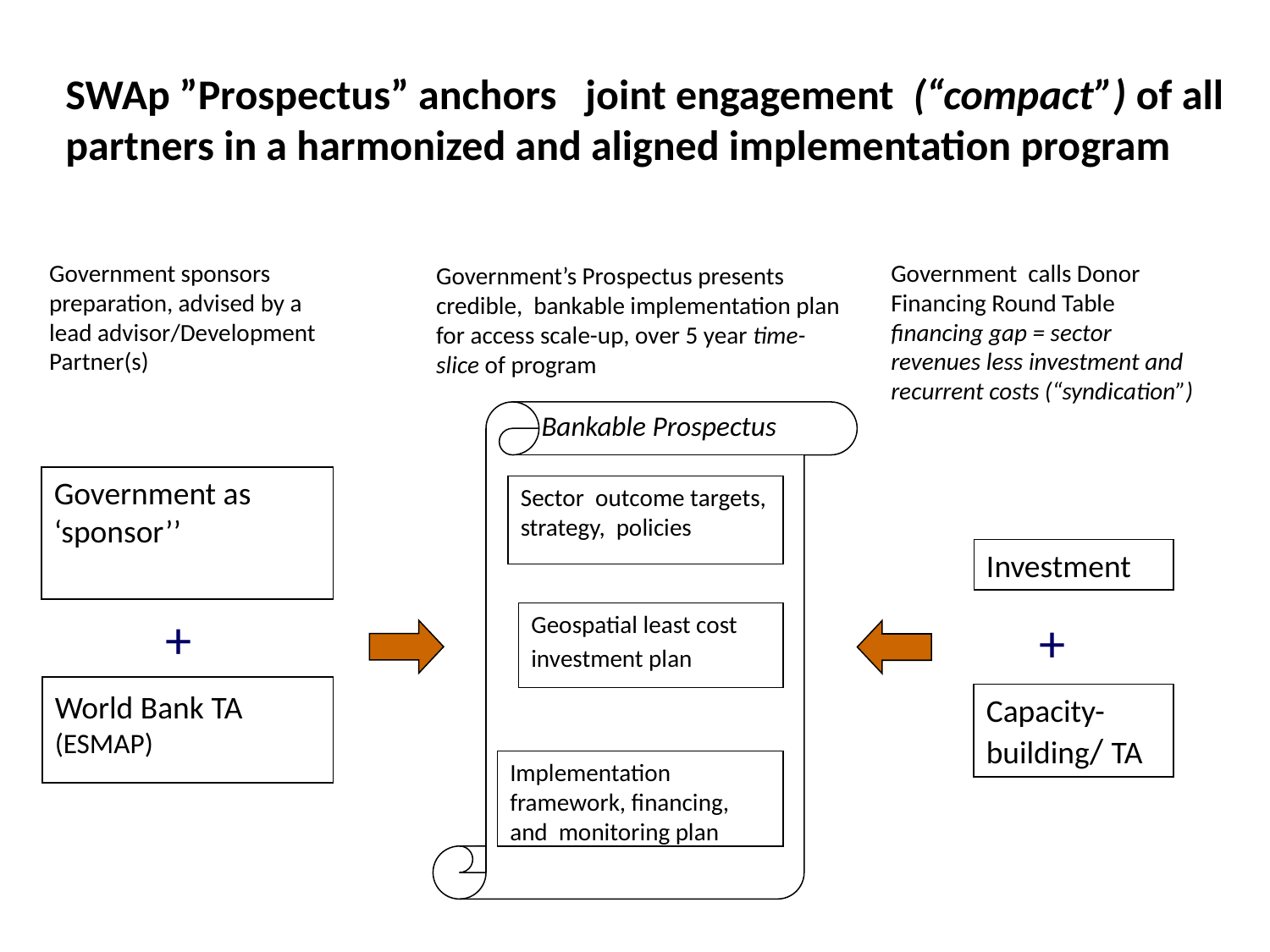

SWAp ”Prospectus” anchors   joint engagement  (“compact”) of all partners in a harmonized and aligned implementation program
Government sponsors preparation, advised by a lead advisor/Development Partner(s)
Government  calls Donor Financing Round Table  financing gap = sector revenues less investment and recurrent costs (“syndication”)
Government’s Prospectus presents credible,  bankable implementation plan for access scale-up, over 5 year time-slice of program

Bankable Prospectus
Government as   ‘sponsor’’
Sector  outcome targets, strategy,  policies
Investment
+
Geospatial least cost  investment plan
+

World Bank TA (ESMAP)

Capacity-building/ TA
Implementation framework, financing, and  monitoring plan